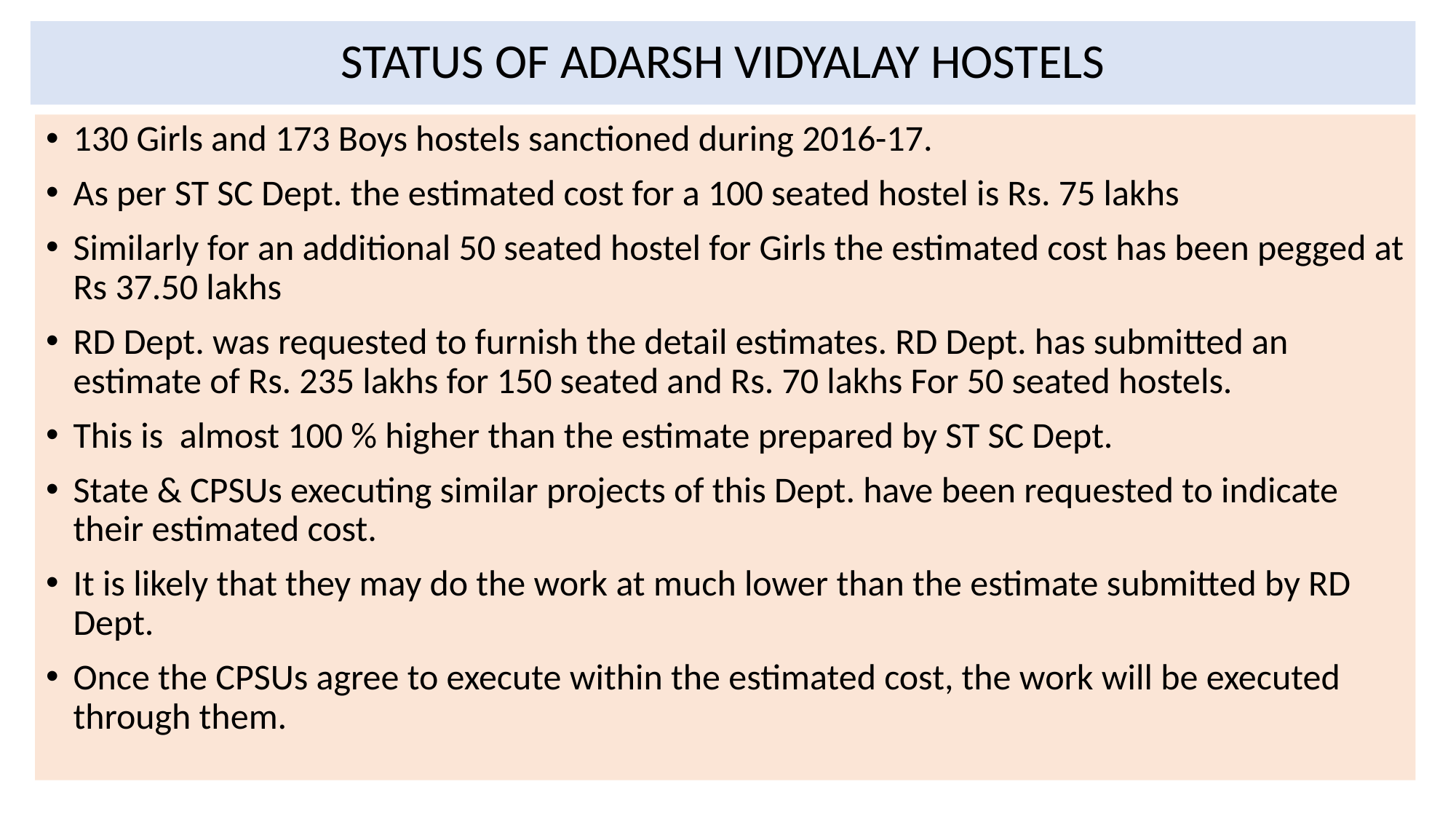

# STATUS OF ADARSH VIDYALAY HOSTELS
130 Girls and 173 Boys hostels sanctioned during 2016-17.
As per ST SC Dept. the estimated cost for a 100 seated hostel is Rs. 75 lakhs
Similarly for an additional 50 seated hostel for Girls the estimated cost has been pegged at Rs 37.50 lakhs
RD Dept. was requested to furnish the detail estimates. RD Dept. has submitted an estimate of Rs. 235 lakhs for 150 seated and Rs. 70 lakhs For 50 seated hostels.
This is  almost 100 % higher than the estimate prepared by ST SC Dept.
State & CPSUs executing similar projects of this Dept. have been requested to indicate their estimated cost.
It is likely that they may do the work at much lower than the estimate submitted by RD Dept.
Once the CPSUs agree to execute within the estimated cost, the work will be executed through them.